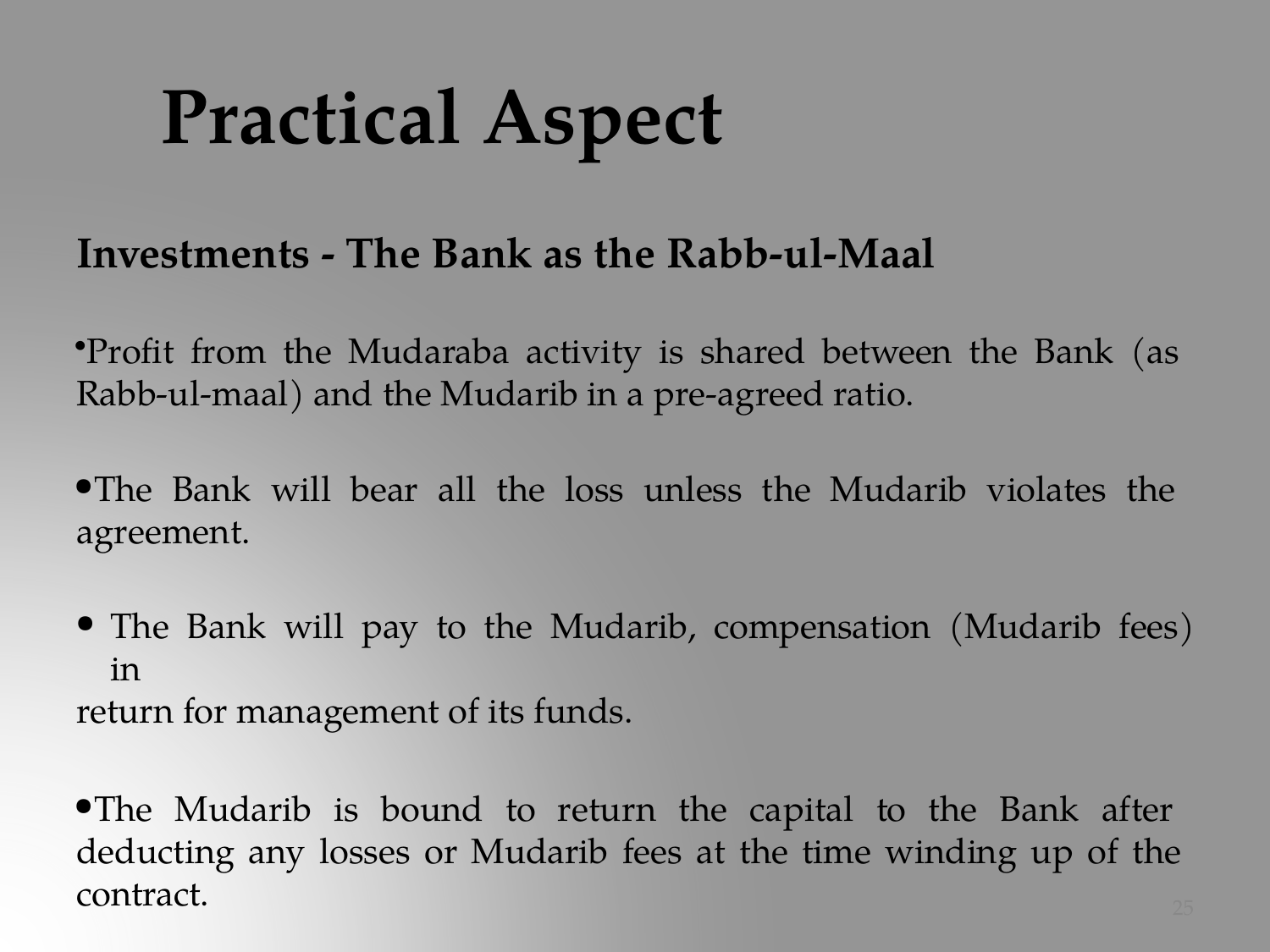

# Practical Aspect
Investments - The Bank as the Rabb-ul-Maal

Profit from the Mudaraba activity is shared between the Bank (as  Rabb-ul-maal) and the Mudarib in a pre-agreed ratio.

The Bank will bear all the loss unless the Mudarib violates the  agreement.

The Bank will pay to the Mudarib, compensation (Mudarib fees) in
return for management of its funds.

The Mudarib is bound to return the capital to the Bank after  deducting any losses or Mudarib fees at the time winding up of the  contract.
25